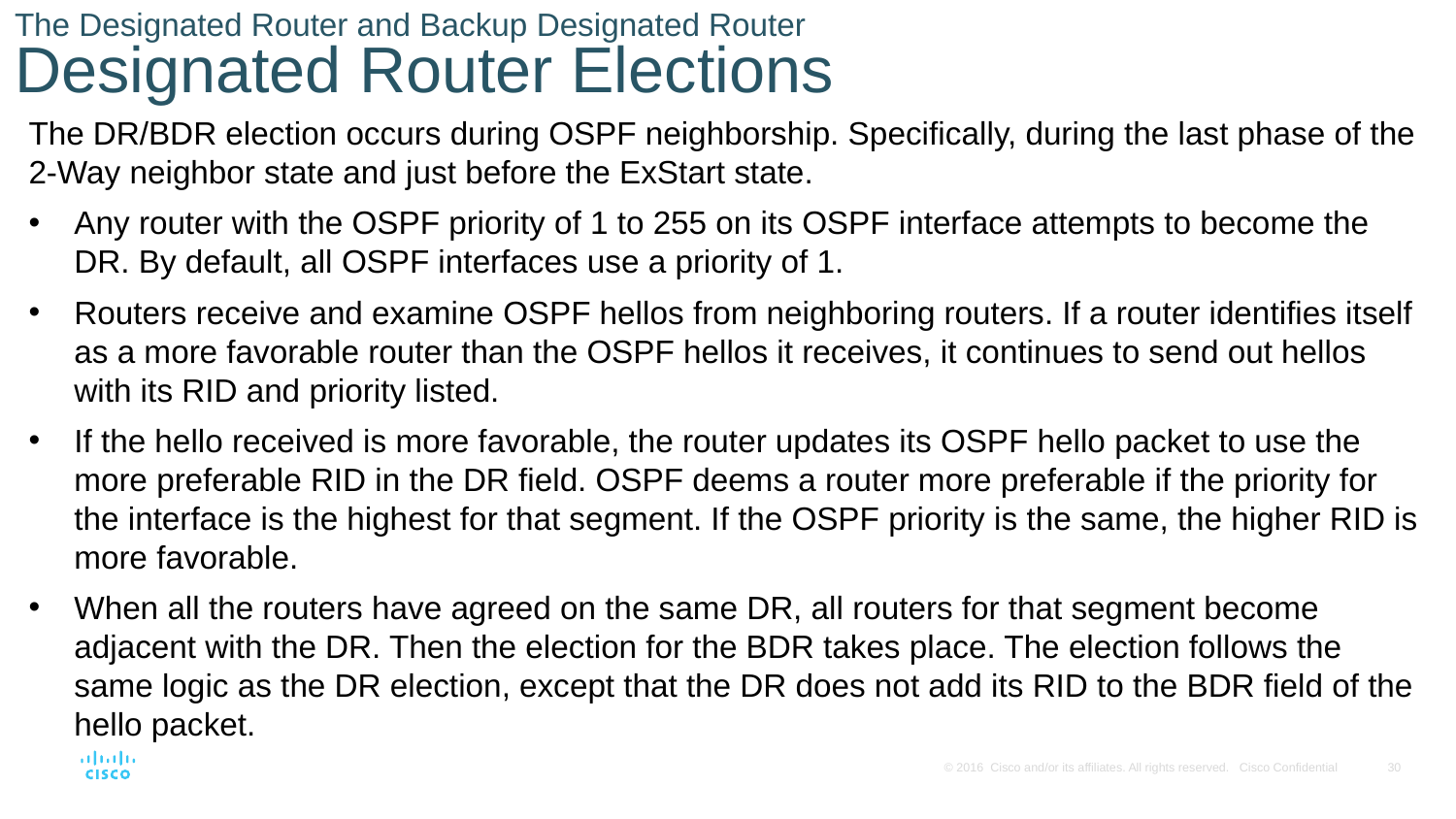

# The Designated Router and Backup Designated Router Designated Router Elections
The DR/BDR election occurs during OSPF neighborship. Specifically, during the last phase of the 2-Way neighbor state and just before the ExStart state.
Any router with the OSPF priority of 1 to 255 on its OSPF interface attempts to become the DR. By default, all OSPF interfaces use a priority of 1.
Routers receive and examine OSPF hellos from neighboring routers. If a router identifies itself as a more favorable router than the OSPF hellos it receives, it continues to send out hellos with its RID and priority listed.
If the hello received is more favorable, the router updates its OSPF hello packet to use the more preferable RID in the DR field. OSPF deems a router more preferable if the priority for the interface is the highest for that segment. If the OSPF priority is the same, the higher RID is more favorable.
When all the routers have agreed on the same DR, all routers for that segment become adjacent with the DR. Then the election for the BDR takes place. The election follows the same logic as the DR election, except that the DR does not add its RID to the BDR field of the hello packet.